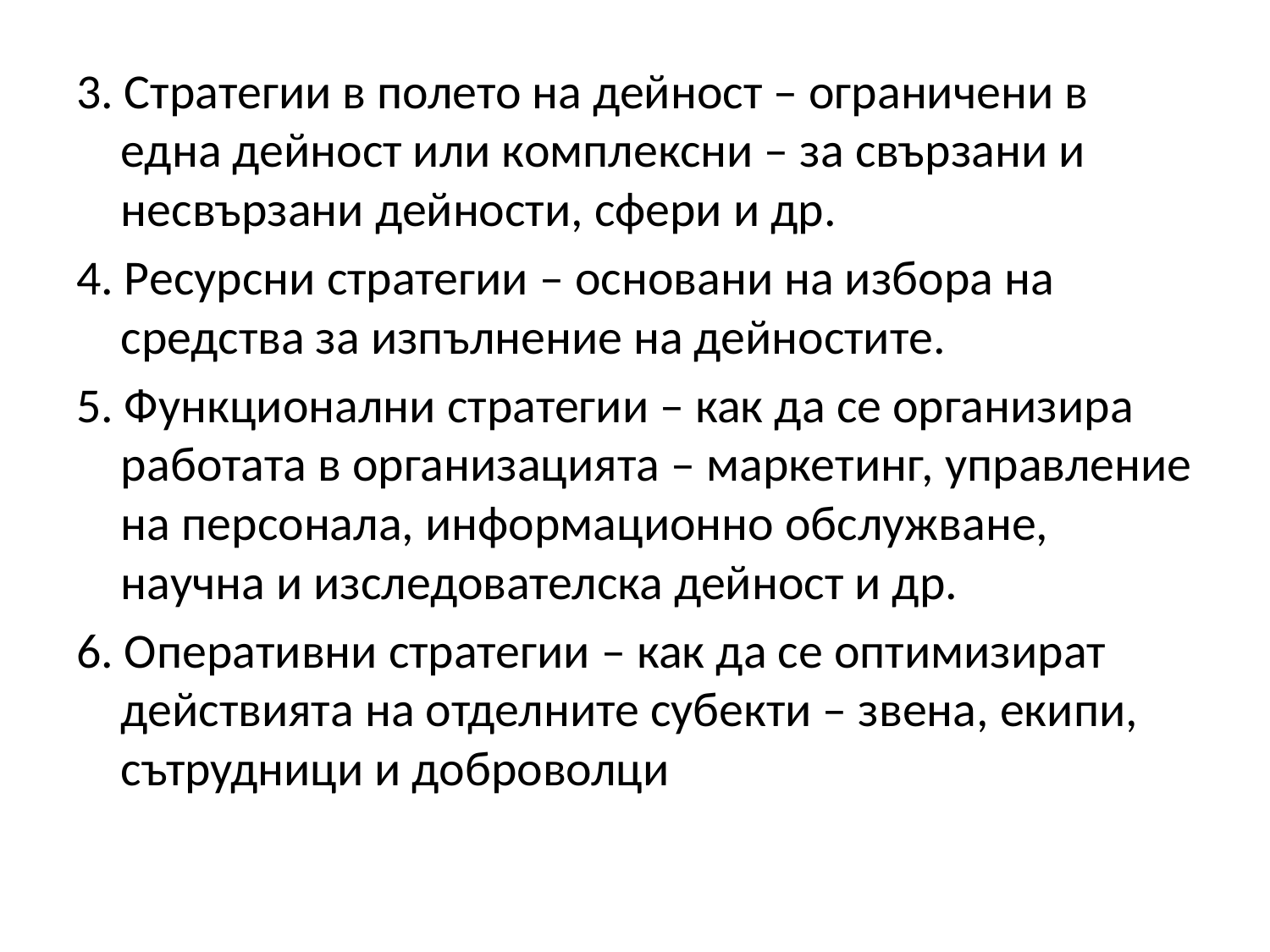

3. Стратегии в полето на дейност – ограничени в една дейност или комплексни – за свързани и несвързани дейности, сфери и др.
4. Ресурсни стратегии – основани на избора на средства за изпълнение на дейностите.
5. Функционални стратегии – как да се организира работата в организацията – маркетинг, управление на персонала, информационно обслужване, научна и изследователска дейност и др.
6. Оперативни стратегии – как да се оптимизират действията на отделните субекти – звена, екипи, сътрудници и доброволци